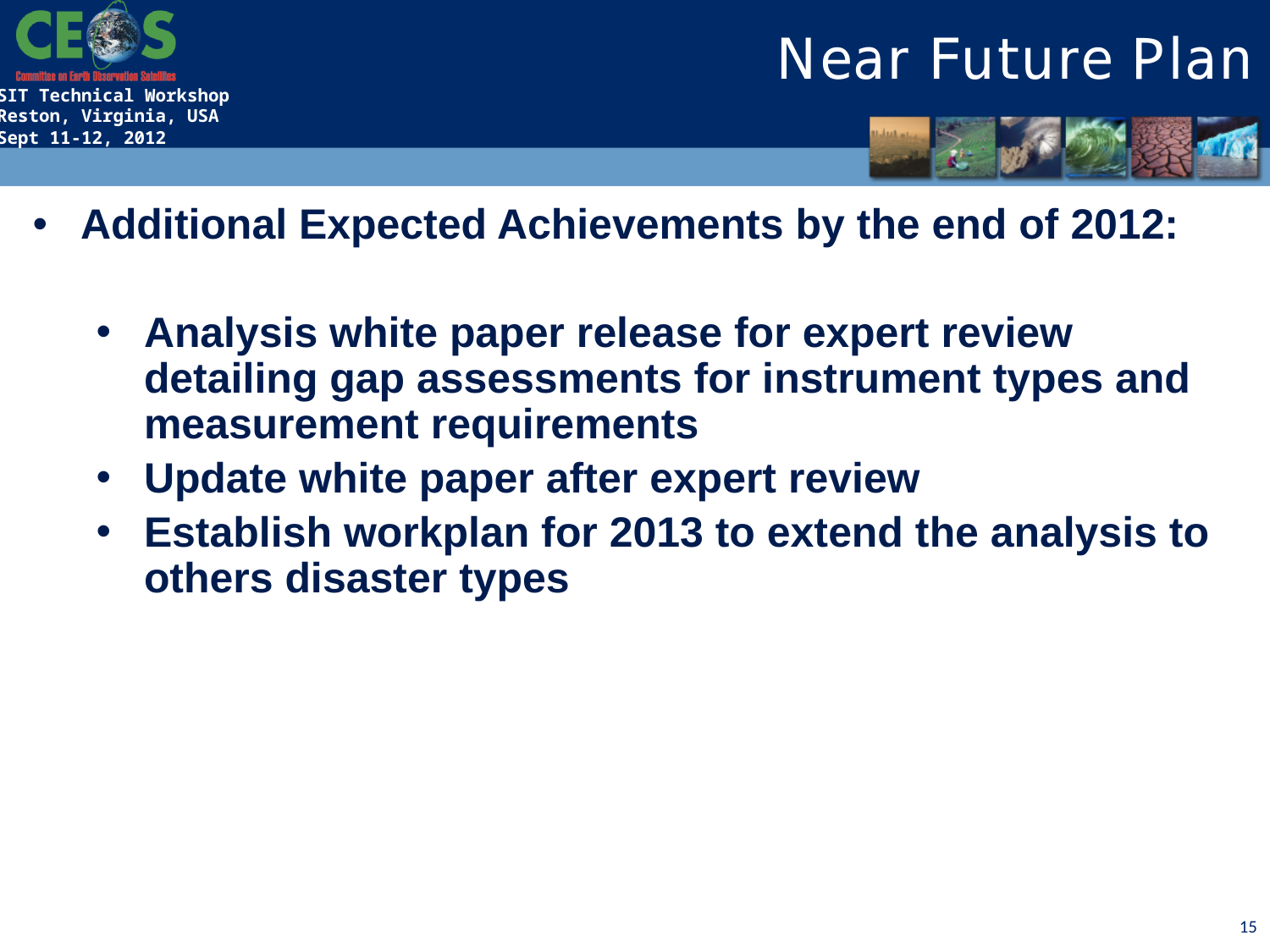

Near Future Plan
Additional Expected Achievements by the end of 2012:

Analysis white paper release for expert review detailing gap assessments for instrument types and measurement requirements
Update white paper after expert review
Establish workplan for 2013 to extend the analysis to others disaster types

15